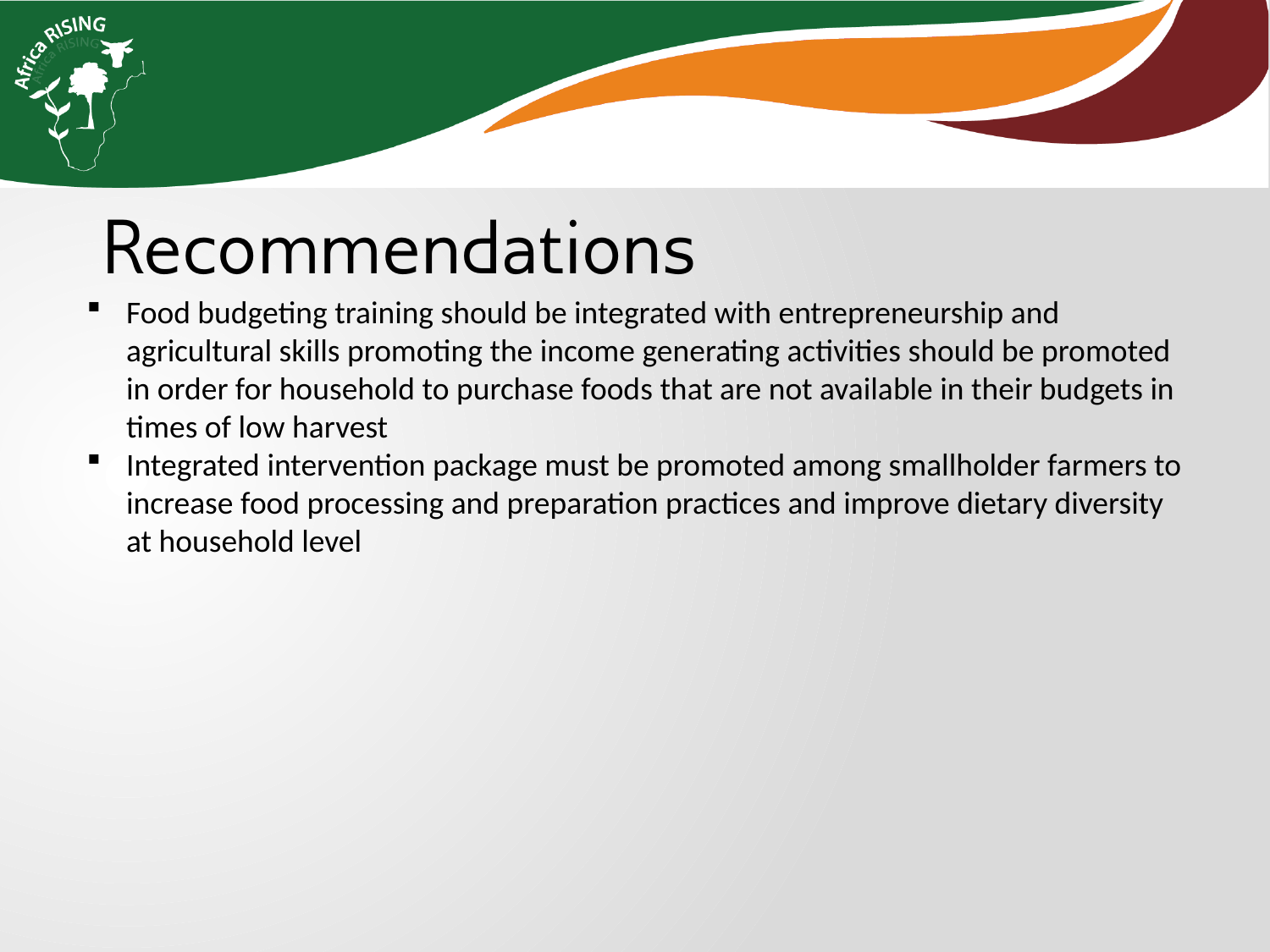

Recommendations
Food budgeting training should be integrated with entrepreneurship and agricultural skills promoting the income generating activities should be promoted in order for household to purchase foods that are not available in their budgets in times of low harvest
Integrated intervention package must be promoted among smallholder farmers to increase food processing and preparation practices and improve dietary diversity at household level